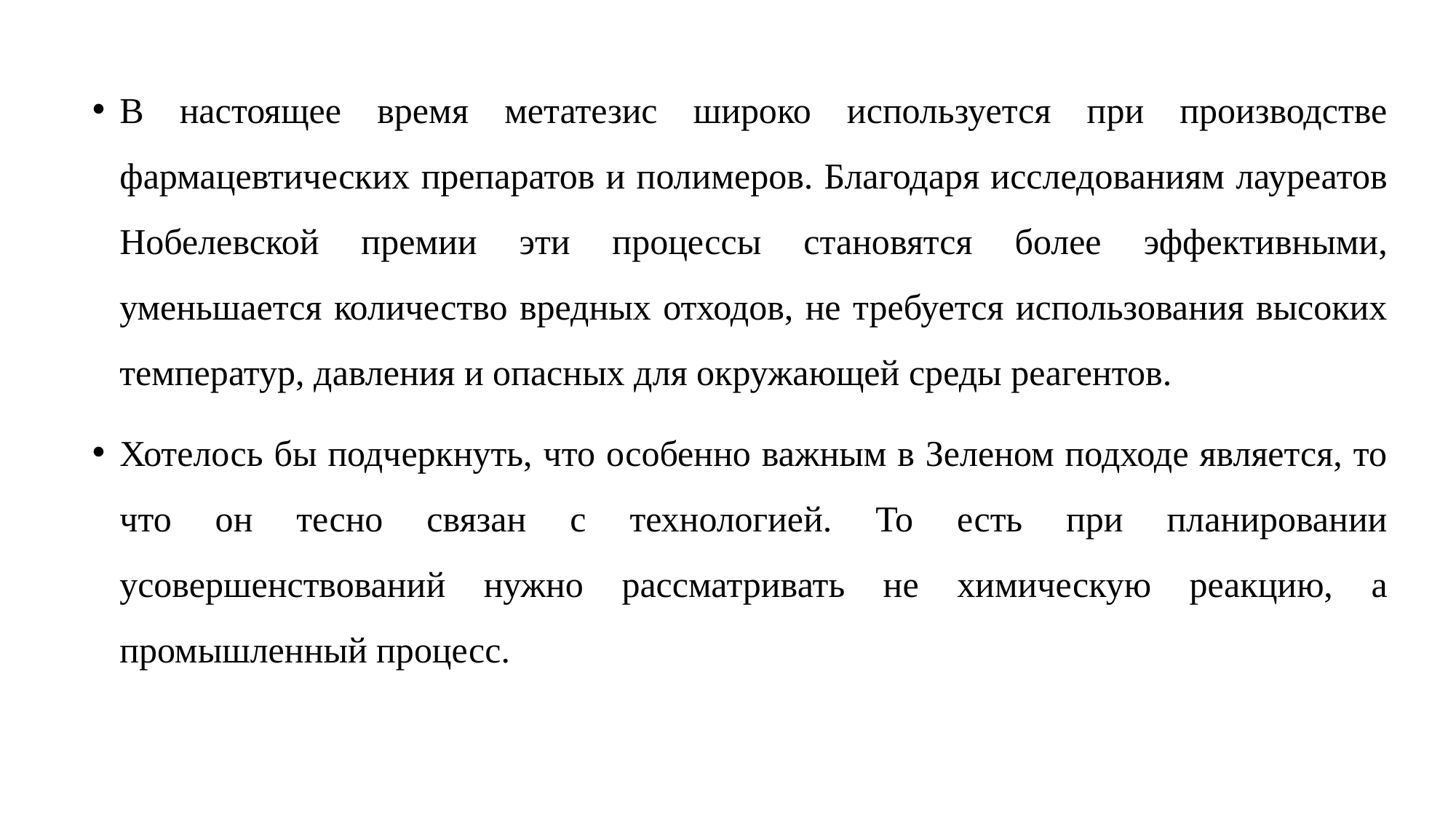

В настоящее время метатезис широко используется при производстве фармацевтических препаратов и полимеров. Благодаря исследованиям лауреатов Нобелевской премии эти процессы становятся более эффективными, уменьшается количество вредных отходов, не требуется использования высоких температур, давления и опасных для окружающей среды реагентов.
Хотелось бы подчеркнуть, что особенно важным в Зеленом подходе является, то что он тесно связан с технологией. То есть при планировании усовершенствований нужно рассматривать не химическую реакцию, а промышленный процесс.